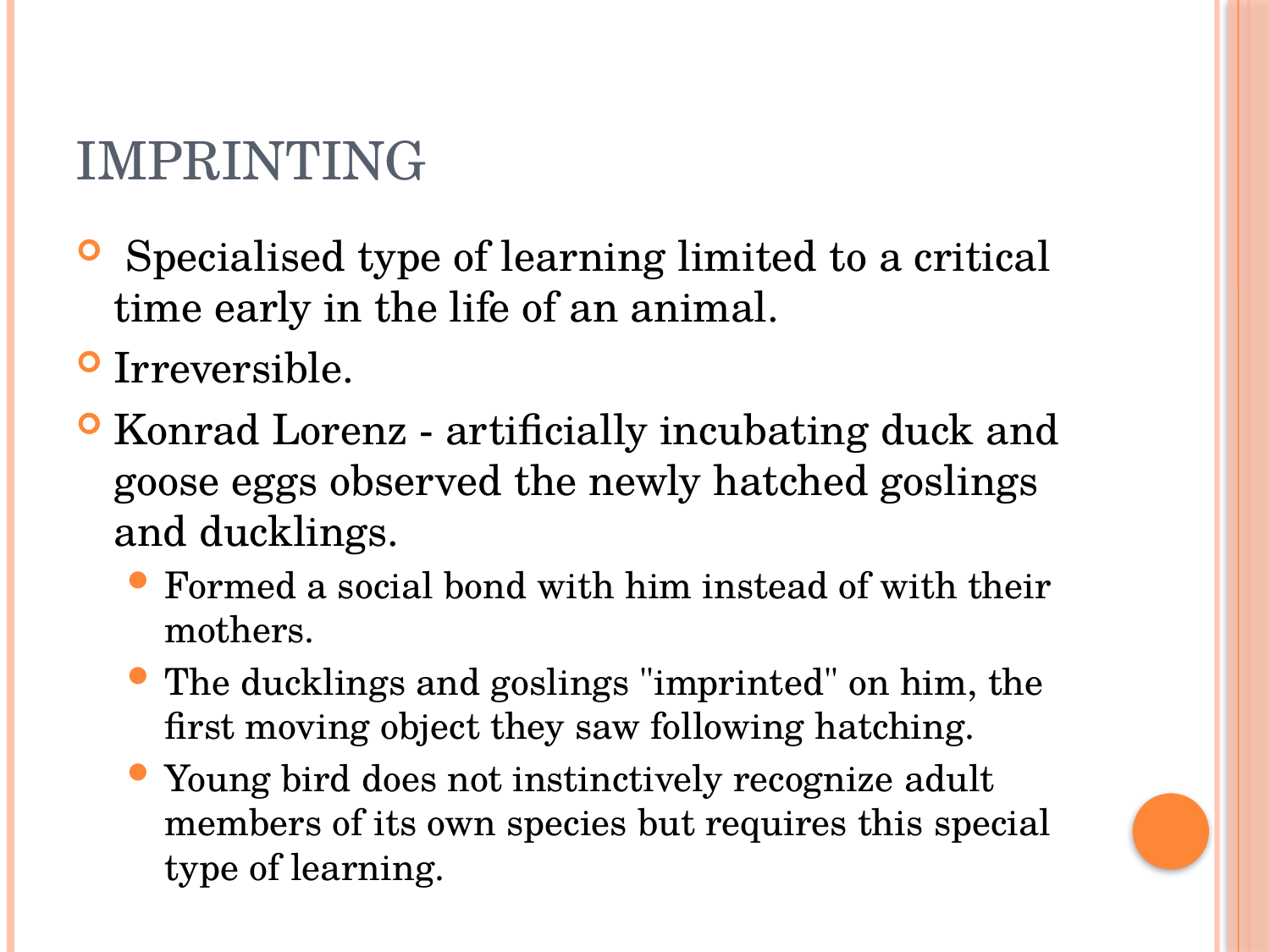

# Imprinting
 Specialised type of learning limited to a critical time early in the life of an animal.
Irreversible.
Konrad Lorenz - artificially incubating duck and goose eggs observed the newly hatched goslings and ducklings.
Formed a social bond with him instead of with their mothers.
The ducklings and goslings "imprinted" on him, the first moving object they saw following hatching.
Young bird does not instinctively recognize adult members of its own species but requires this special type of learning.